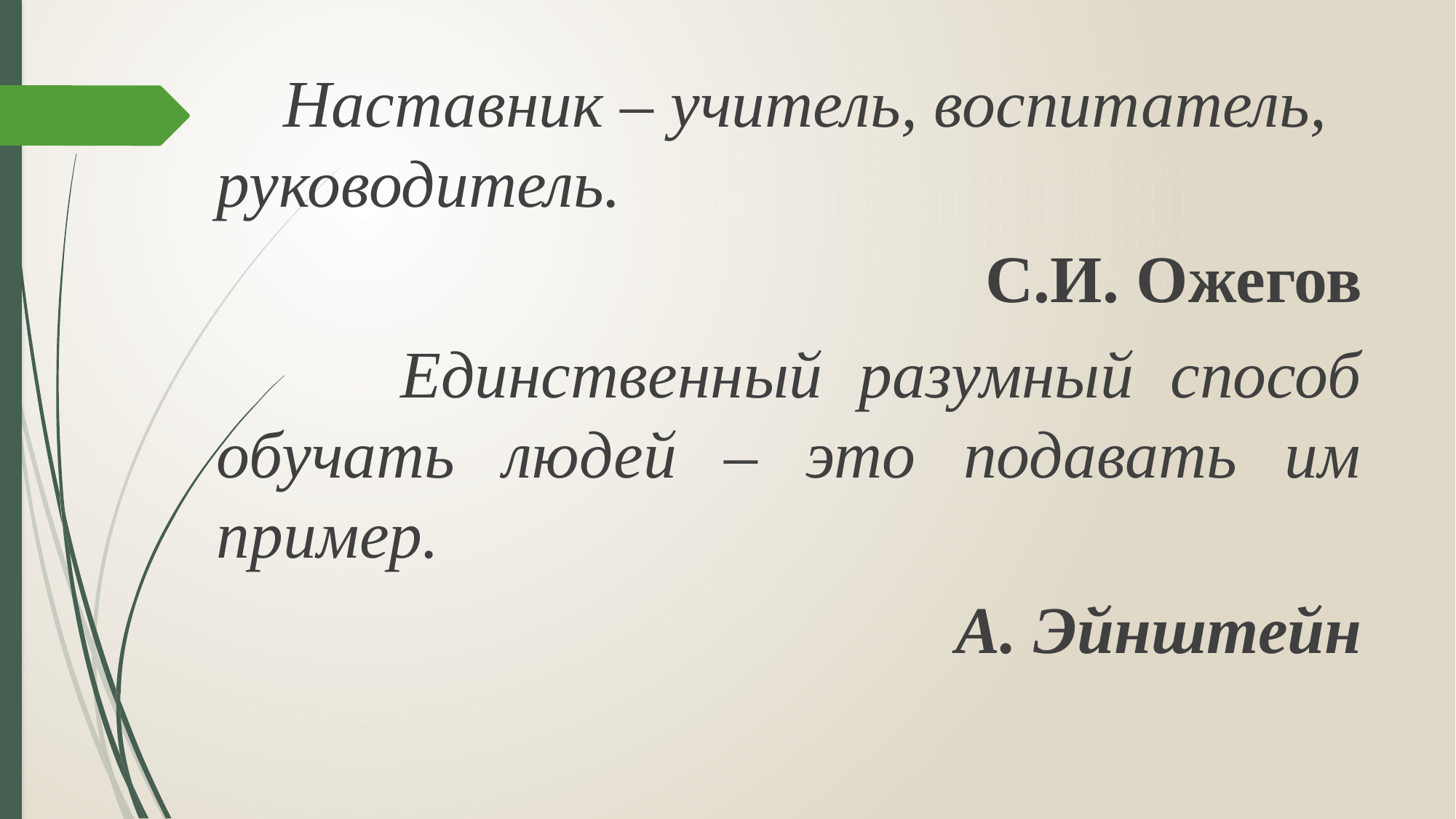

Наставник – учитель, воспитатель, руководитель.
С.И. Ожегов
     Единственный разумный способ обучать людей – это подавать им пример.
А. Эйнштейн